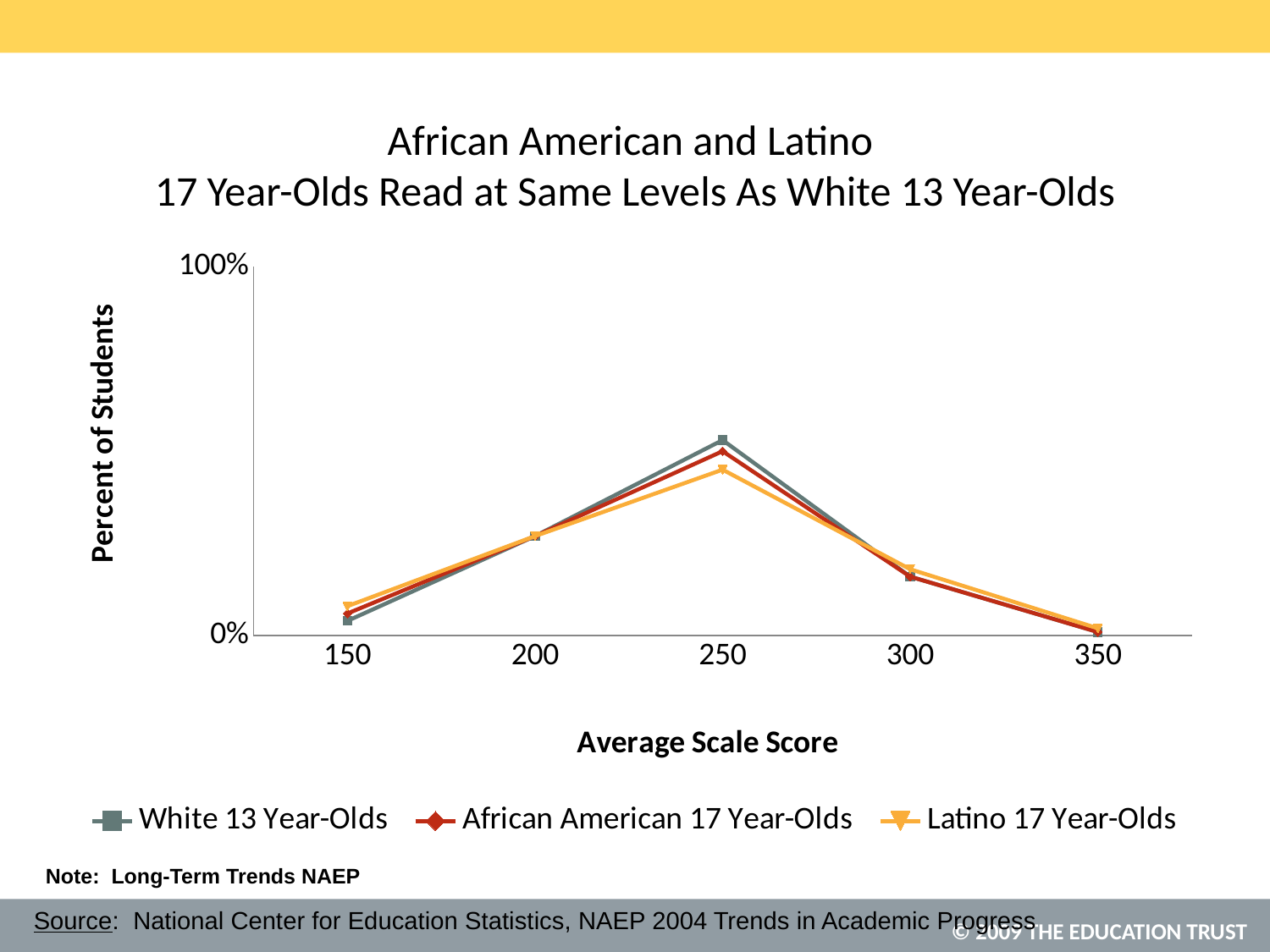

# African American and Latino 17 Year-Olds Read at Same Levels As White 13 Year-Olds

### Chart

| Category | White 13 Year-Olds | African American 17 Year-Olds | Latino 17 Year-Olds |
|---|---|---|---|
| 150 | 0.04000000000000002 | 0.06000000000000003 | 0.08000000000000004 |
| 200 | 0.27 | 0.27 | 0.27 |
| 250 | 0.53 | 0.5 | 0.45 |
| 300 | 0.16 | 0.16 | 0.18000000000000024 |
| 350 | 0.010000000000000005 | 0.010000000000000005 | 0.02000000000000001 |
Note:  Long-Term Trends NAEP
Source:  National Center for Education Statistics, NAEP 2004 Trends in Academic Progress